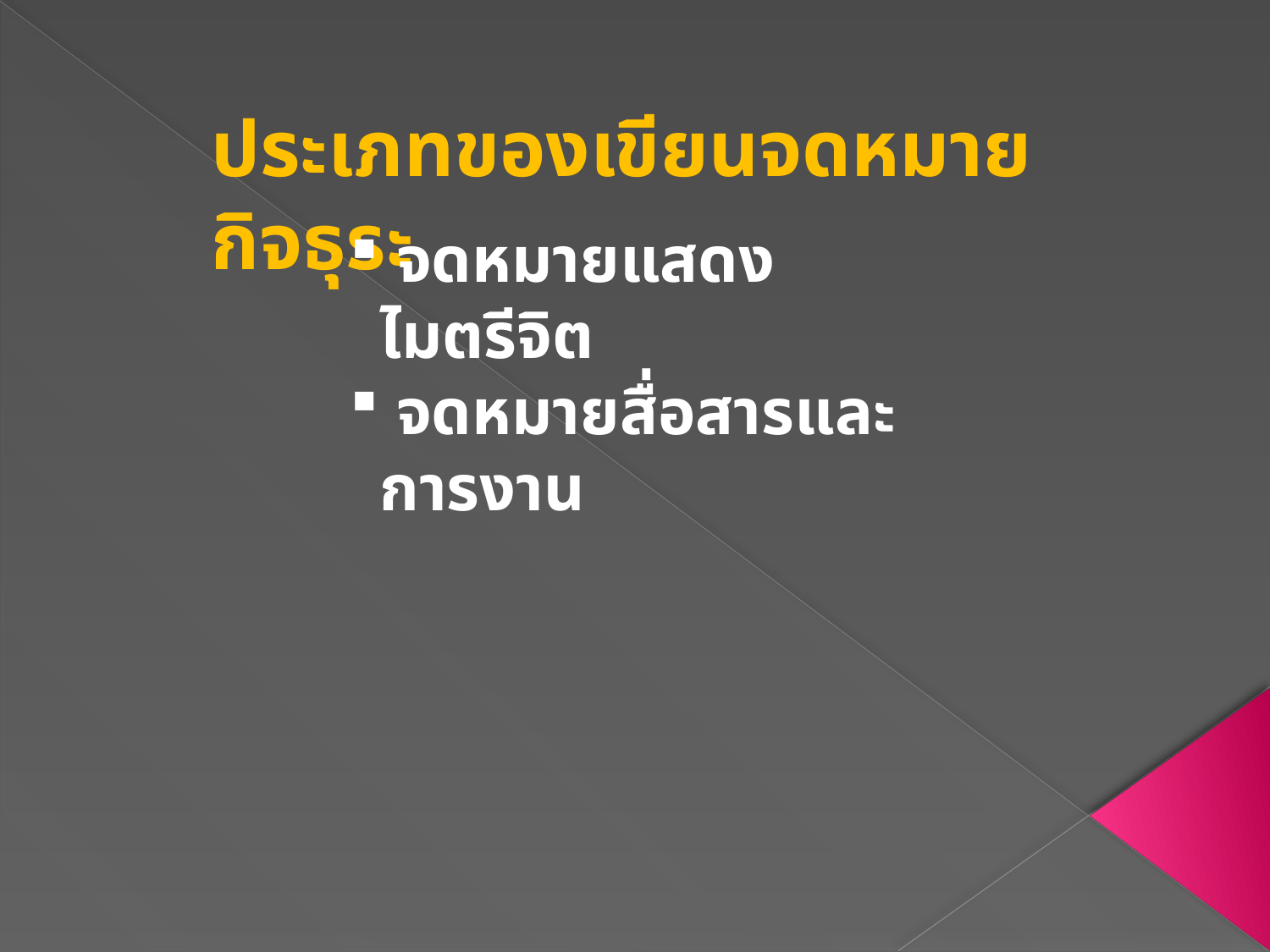

ประเภทของเขียนจดหมายกิจธุระ
 จดหมายแสดงไมตรีจิต
 จดหมายสื่อสารและการงาน